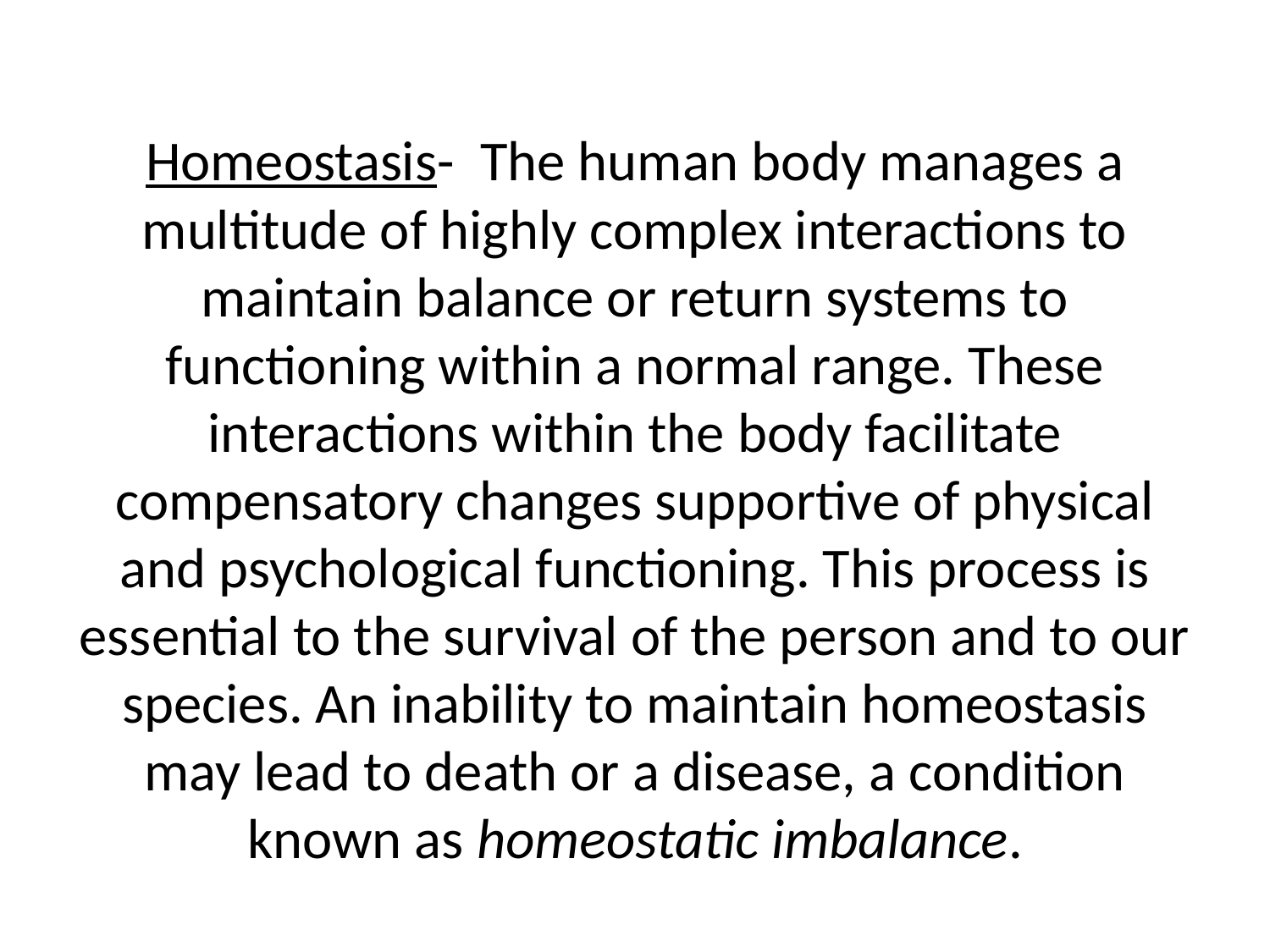

#
Homeostasis-  The human body manages a multitude of highly complex interactions to maintain balance or return systems to functioning within a normal range. These interactions within the body facilitate compensatory changes supportive of physical and psychological functioning. This process is essential to the survival of the person and to our species. An inability to maintain homeostasis may lead to death or a disease, a condition known as homeostatic imbalance.